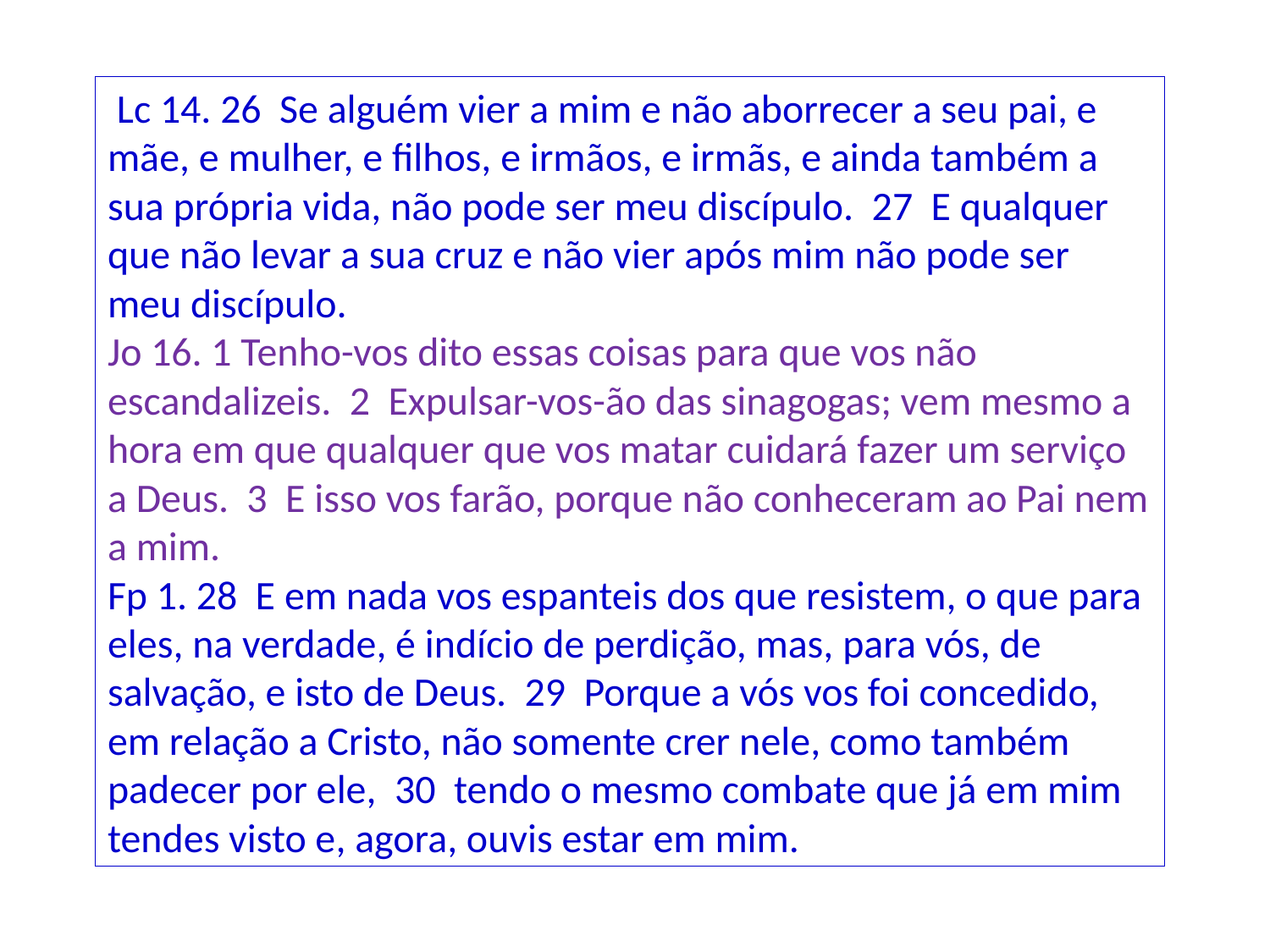

Lc 14. 26  Se alguém vier a mim e não aborrecer a seu pai, e mãe, e mulher, e filhos, e irmãos, e irmãs, e ainda também a sua própria vida, não pode ser meu discípulo.  27  E qualquer que não levar a sua cruz e não vier após mim não pode ser meu discípulo.
Jo 16. 1 Tenho-vos dito essas coisas para que vos não escandalizeis.  2  Expulsar-vos-ão das sinagogas; vem mesmo a hora em que qualquer que vos matar cuidará fazer um serviço a Deus.  3  E isso vos farão, porque não conheceram ao Pai nem a mim.
Fp 1. 28  E em nada vos espanteis dos que resistem, o que para eles, na verdade, é indício de perdição, mas, para vós, de salvação, e isto de Deus.  29  Porque a vós vos foi concedido, em relação a Cristo, não somente crer nele, como também padecer por ele,  30  tendo o mesmo combate que já em mim tendes visto e, agora, ouvis estar em mim.